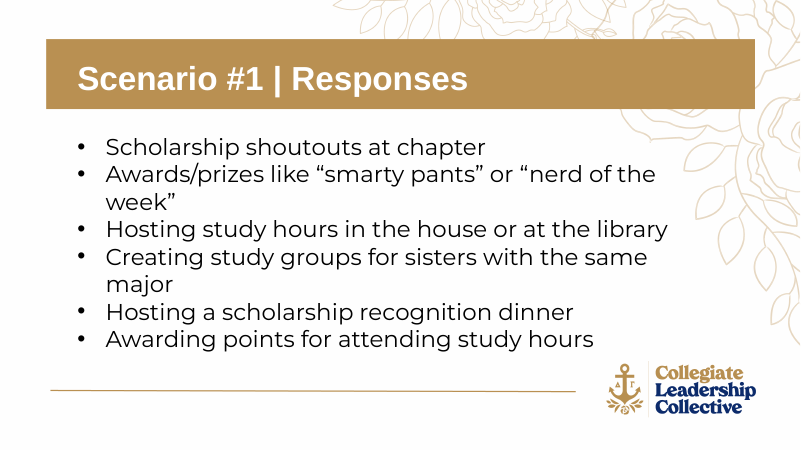

Scenario #1 | Responses
Scholarship shoutouts at chapter
Awards/prizes like “smarty pants” or “nerd of the week”
Hosting study hours in the house or at the library
Creating study groups for sisters with the same major
Hosting a scholarship recognition dinner
Awarding points for attending study hours